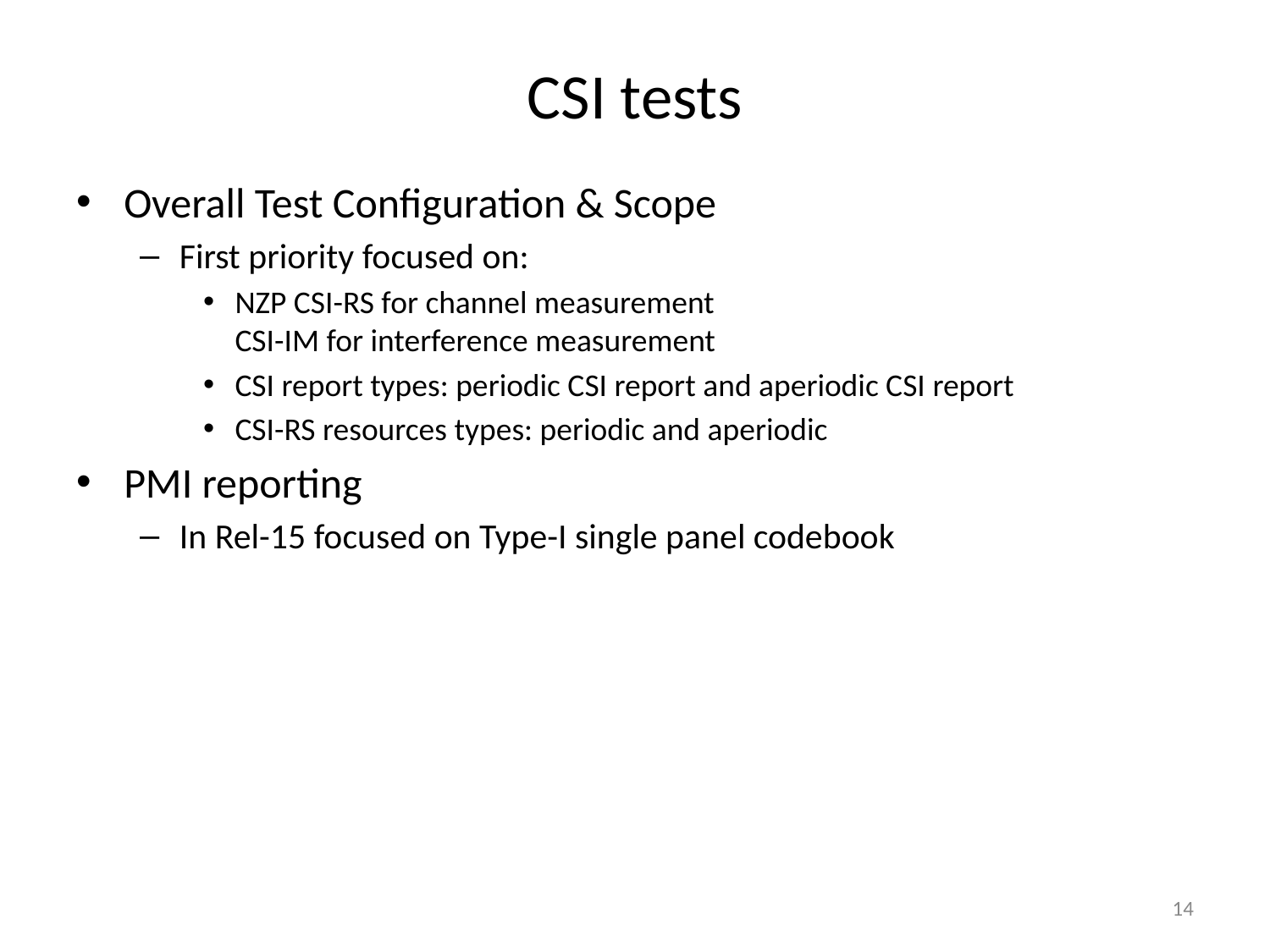

# CSI tests
Overall Test Configuration & Scope
First priority focused on:
NZP CSI-RS for channel measurement
CSI-IM for interference measurement
CSI report types: periodic CSI report and aperiodic CSI report
CSI-RS resources types: periodic and aperiodic
PMI reporting
In Rel-15 focused on Type-I single panel codebook

14